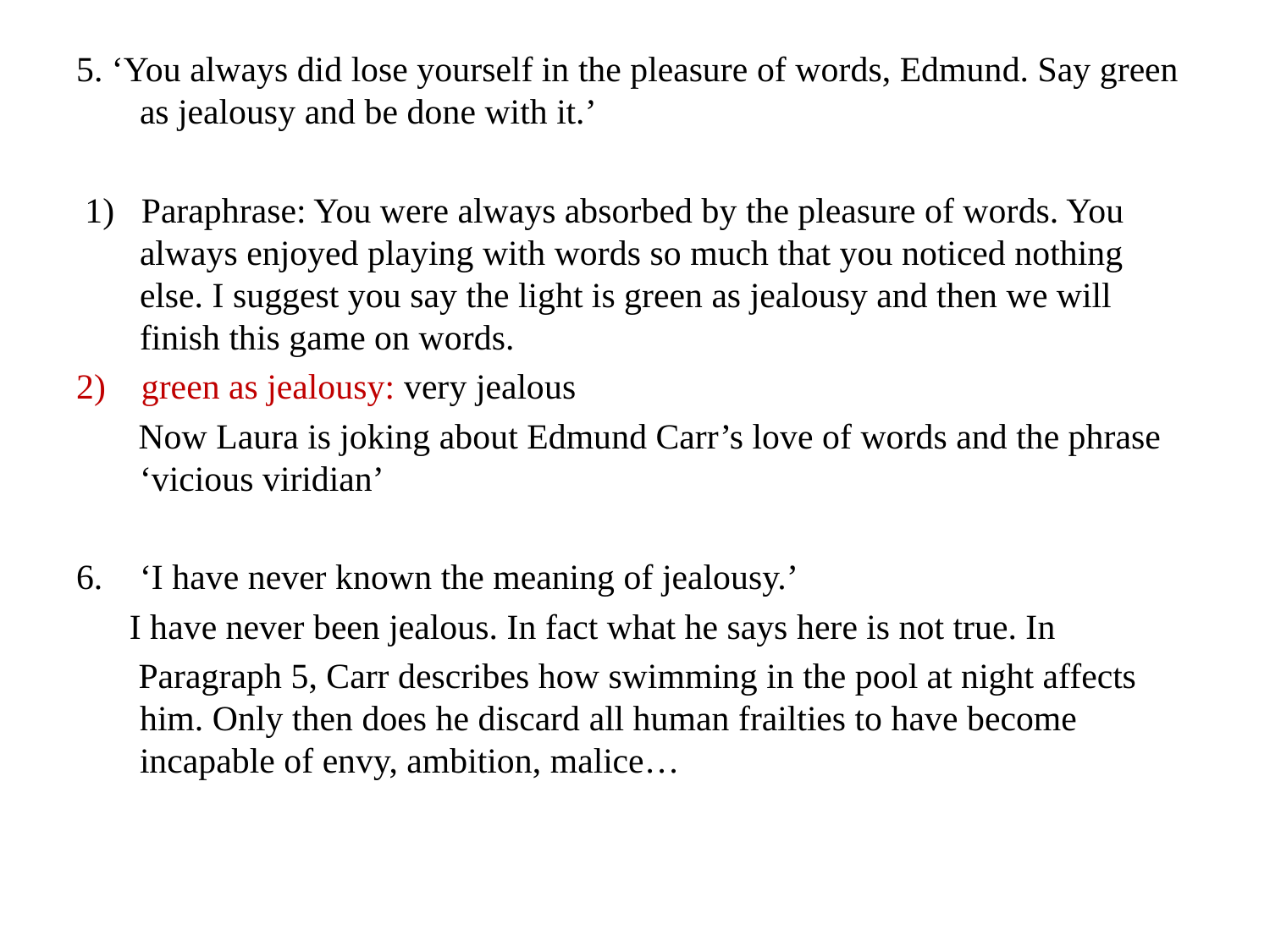

5. ‘You always did lose yourself in the pleasure of words, Edmund. Say green as jealousy and be done with it.’

 1)   Paraphrase: You were always absorbed by the pleasure of words. You always enjoyed playing with words so much that you noticed nothing else. I suggest you say the light is green as jealousy and then we will finish this game on words.
2)    green as jealousy: very jealous
       Now Laura is joking about Edmund Carr’s love of words and the phrase ‘vicious viridian’

‘I have never known the meaning of jealousy.’
      I have never been jealous. In fact what he says here is not true. In
       Paragraph 5, Carr describes how swimming in the pool at night affects him. Only then does he discard all human frailties to have become incapable of envy, ambition, malice…